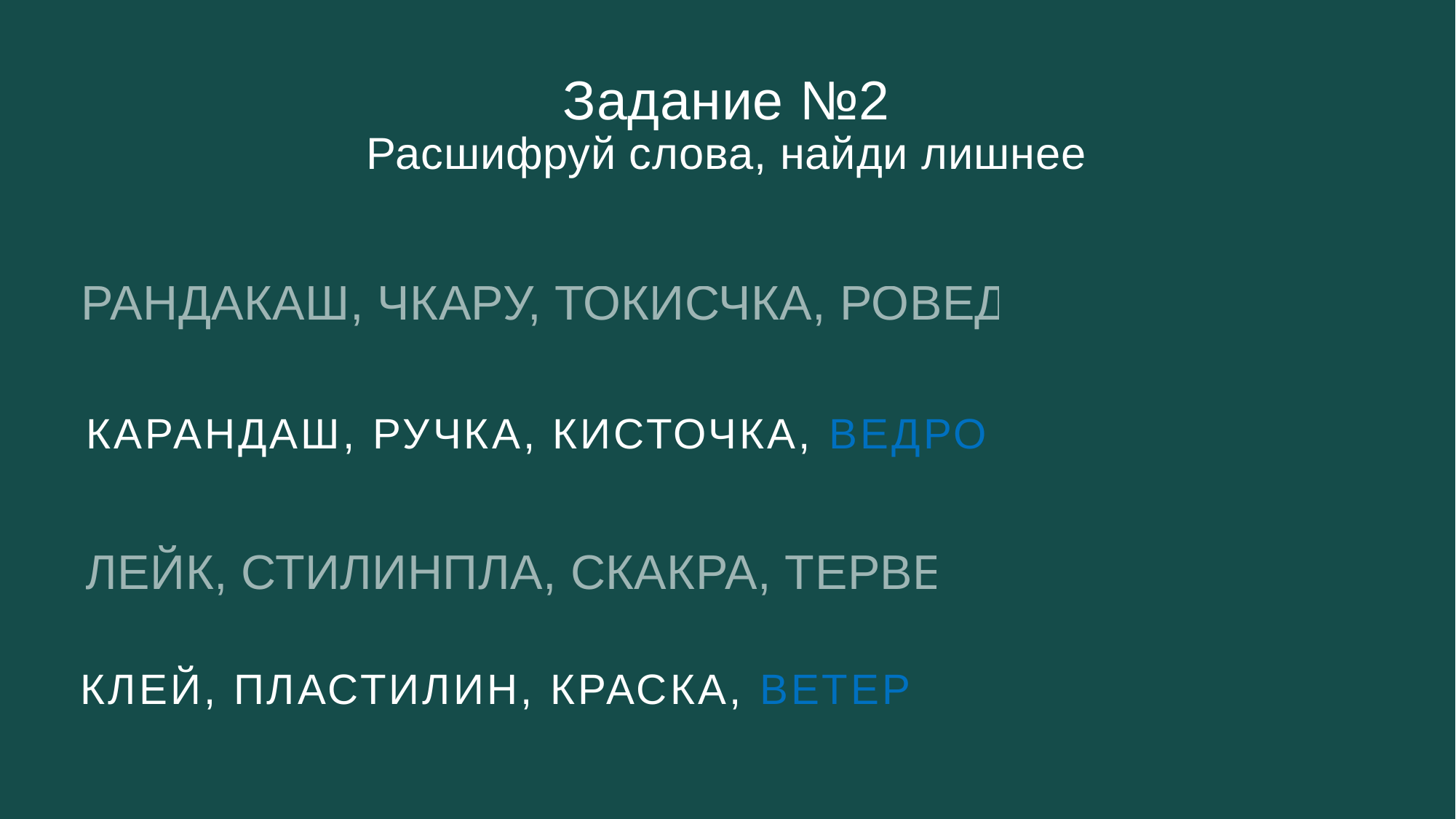

# Задание №2 Расшифруй слова, найди лишнее
РАНДАКАШ, ЧКАРУ, ТОКИСЧКА, РОВЕД

КАРАНДАШ, РУЧКА, КИСТОЧКА, ВЕДРО
ЛЕЙК, СТИЛИНПЛА, СКАКРА, ТЕРВЕ

КЛЕЙ, ПЛАСТИЛИН, КРАСКА, ВЕТЕР